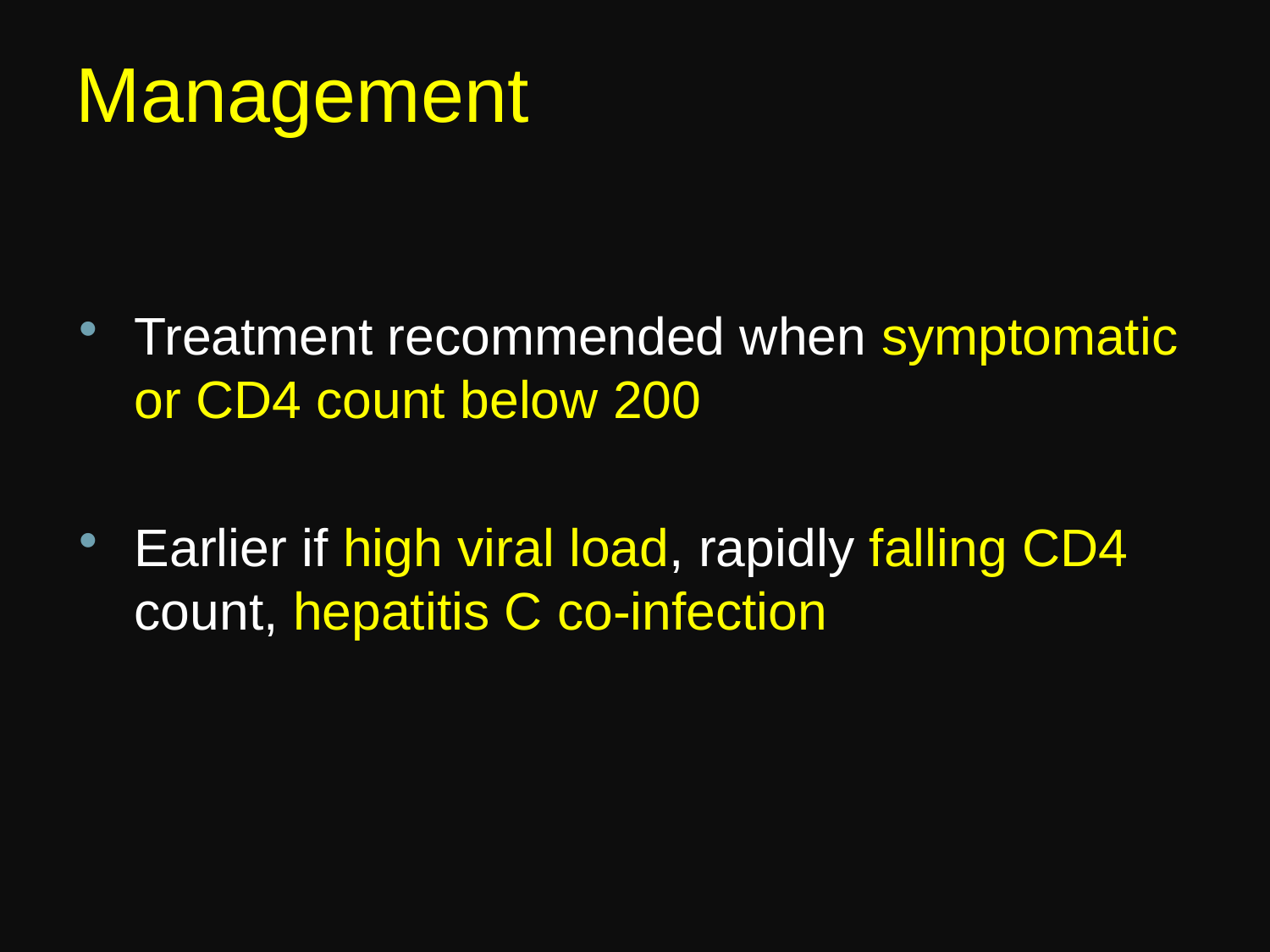

Management

Treatment recommended when symptomatic or CD4 count below 200

Earlier if high viral load, rapidly falling CD4 count, hepatitis C co-infection